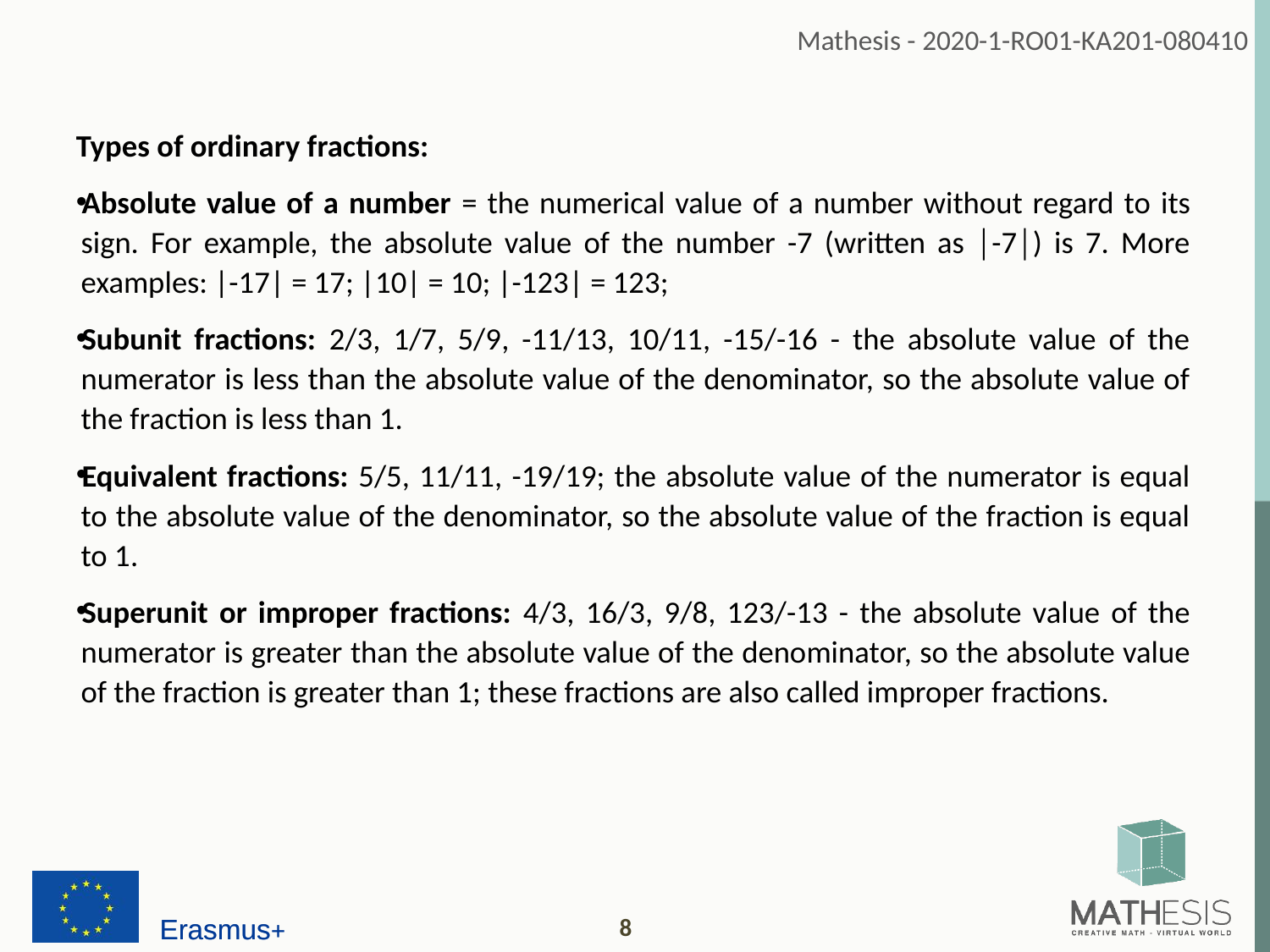

Types of ordinary fractions:
Absolute value of a number = the numerical value of a number without regard to its sign. For example, the absolute value of the number -7 (written as │-7│) is 7. More examples: |-17| = 17; |10| = 10; |-123| = 123;
Subunit fractions: 2/3, 1/7, 5/9, -11/13, 10/11, -15/-16 - the absolute value of the numerator is less than the absolute value of the denominator, so the absolute value of the fraction is less than 1.
Equivalent fractions: 5/5, 11/11, -19/19; the absolute value of the numerator is equal to the absolute value of the denominator, so the absolute value of the fraction is equal to 1.
Superunit or improper fractions: 4/3, 16/3, 9/8, 123/-13 - the absolute value of the numerator is greater than the absolute value of the denominator, so the absolute value of the fraction is greater than 1; these fractions are also called improper fractions.